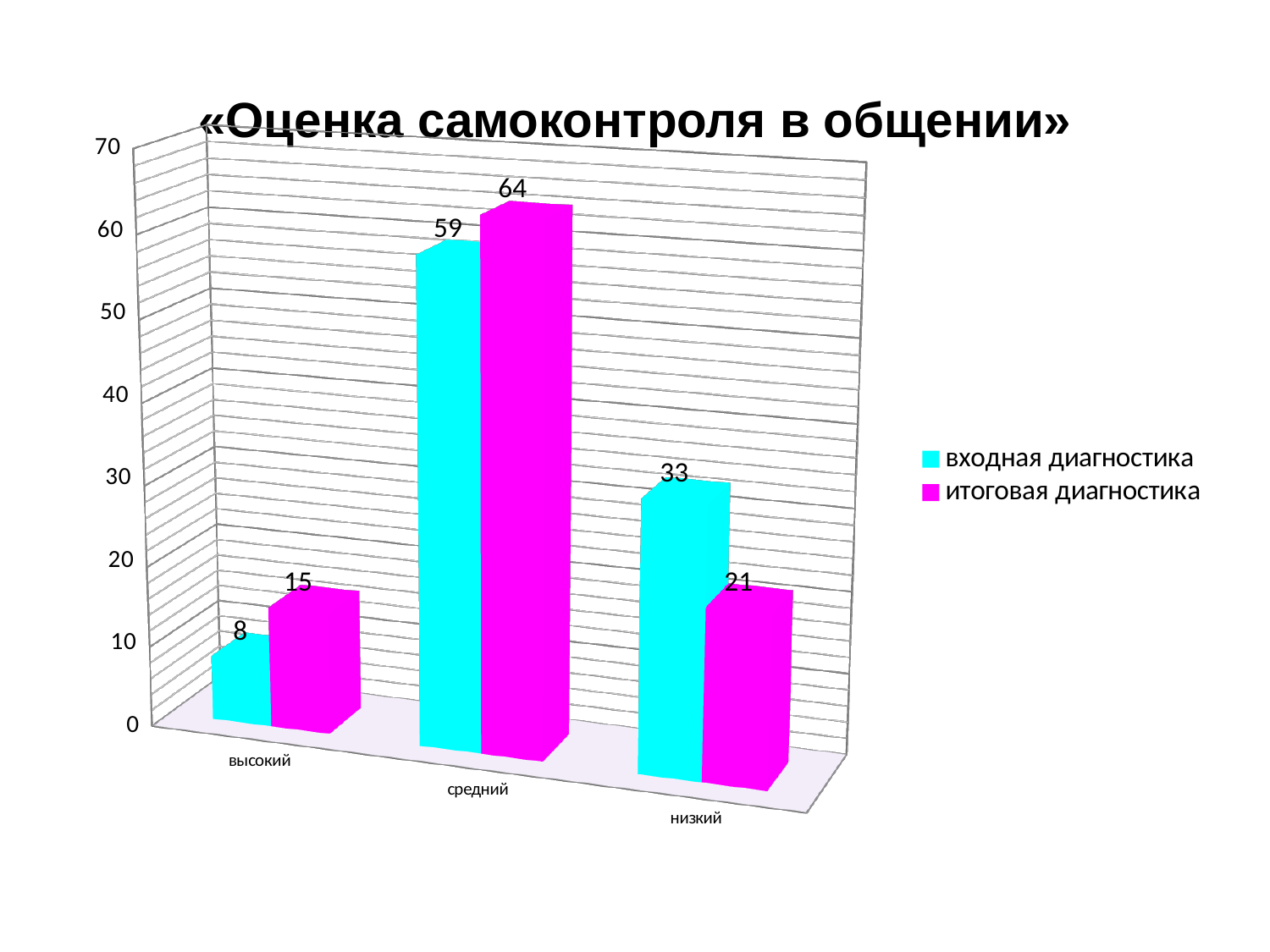

# «Оценка самоконтроля в общении»

[unsupported chart]